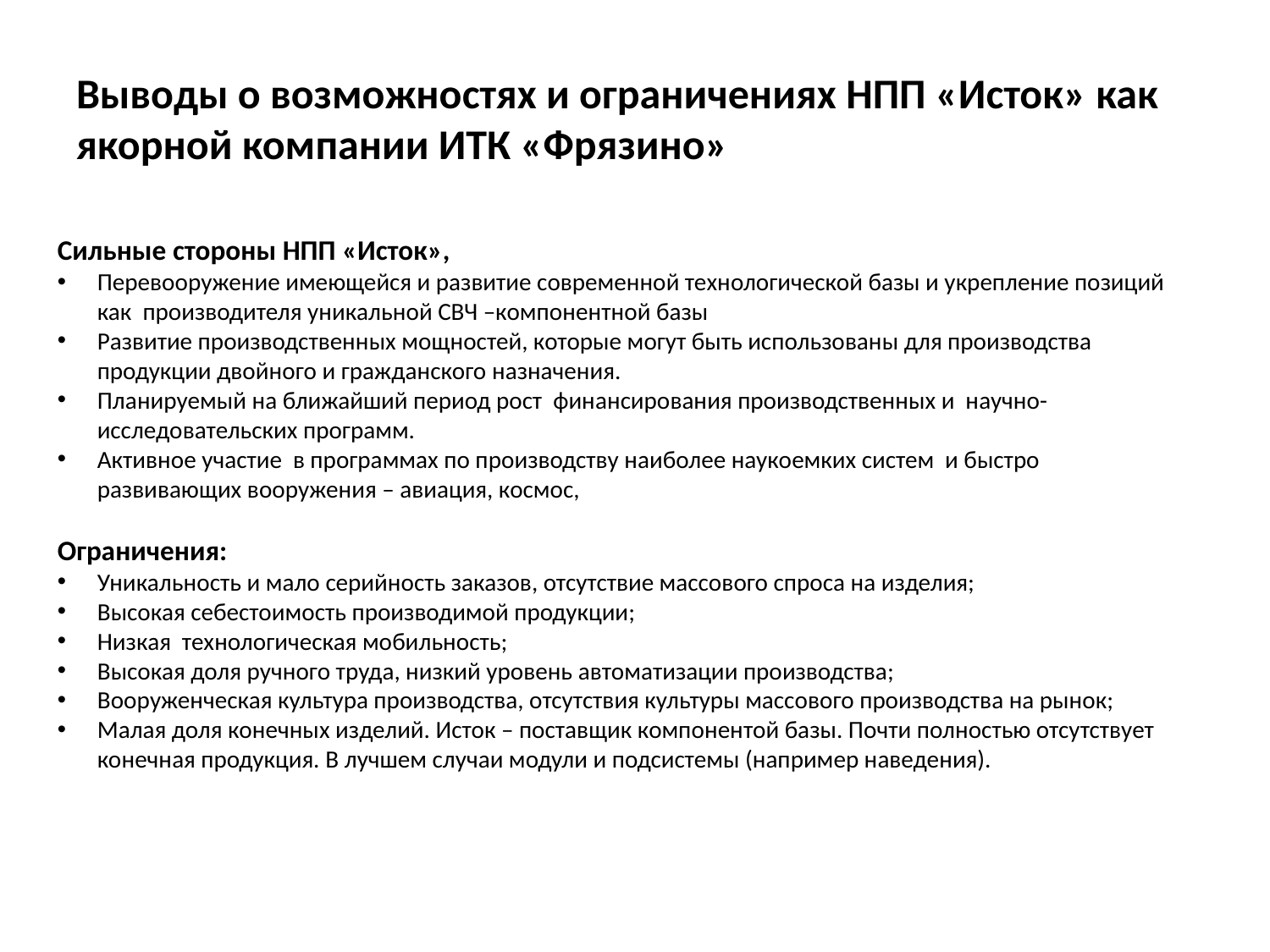

# Выводы о возможностях и ограничениях НПП «Исток» как якорной компании ИТК «Фрязино»
Сильные стороны НПП «Исток»,
Перевооружение имеющейся и развитие современной технологической базы и укрепление позиций как  производителя уникальной СВЧ –компонентной базы
Развитие производственных мощностей, которые могут быть использованы для производства продукции двойного и гражданского назначения.
Планируемый на ближайший период рост  финансирования производственных и  научно-исследовательских программ.
Активное участие  в программах по производству наиболее наукоемких систем  и быстро развивающих вооружения – авиация, космос,

Ограничения:
Уникальность и мало серийность заказов, отсутствие массового спроса на изделия;
Высокая себестоимость производимой продукции;
Низкая  технологическая мобильность;
Высокая доля ручного труда, низкий уровень автоматизации производства;
Вооруженческая культура производства, отсутствия культуры массового производства на рынок;
Малая доля конечных изделий. Исток – поставщик компонентой базы. Почти полностью отсутствует  конечная продукция. В лучшем случаи модули и подсистемы (например наведения).